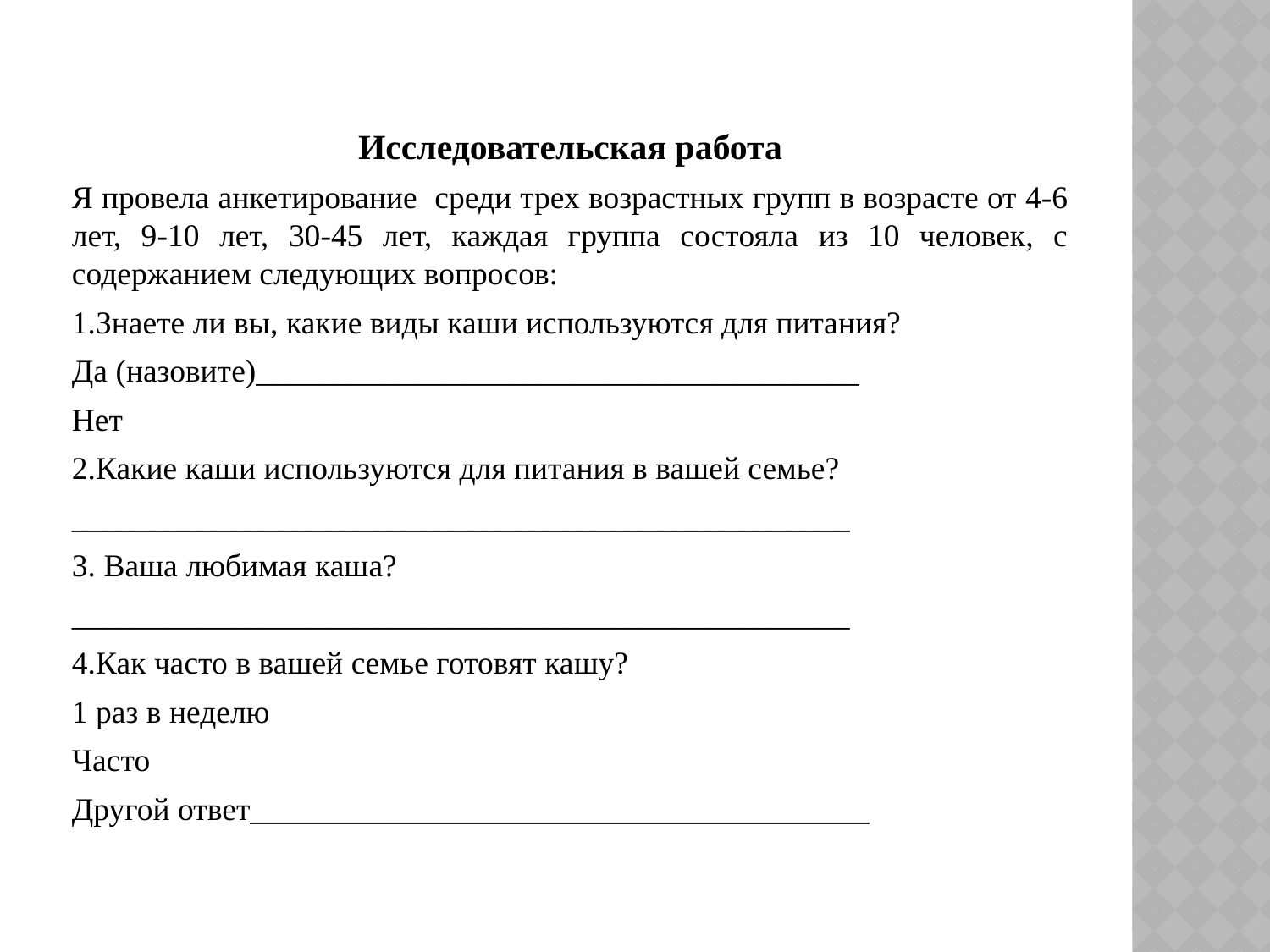

Исследовательская работа
Я провела анкетирование  среди трех возрастных групп в возрасте от 4-6 лет, 9-10 лет, 30-45 лет, каждая группа состояла из 10 человек, с содержанием следующих вопросов:
1.Знаете ли вы, какие виды каши используются для питания?
Да (назовите)______________________________________
Нет
2.Какие каши используются для питания в вашей семье?
_________________________________________________
3. Ваша любимая каша?
_________________________________________________
4.Как часто в вашей семье готовят кашу?
1 раз в неделю
Часто
Другой ответ_______________________________________